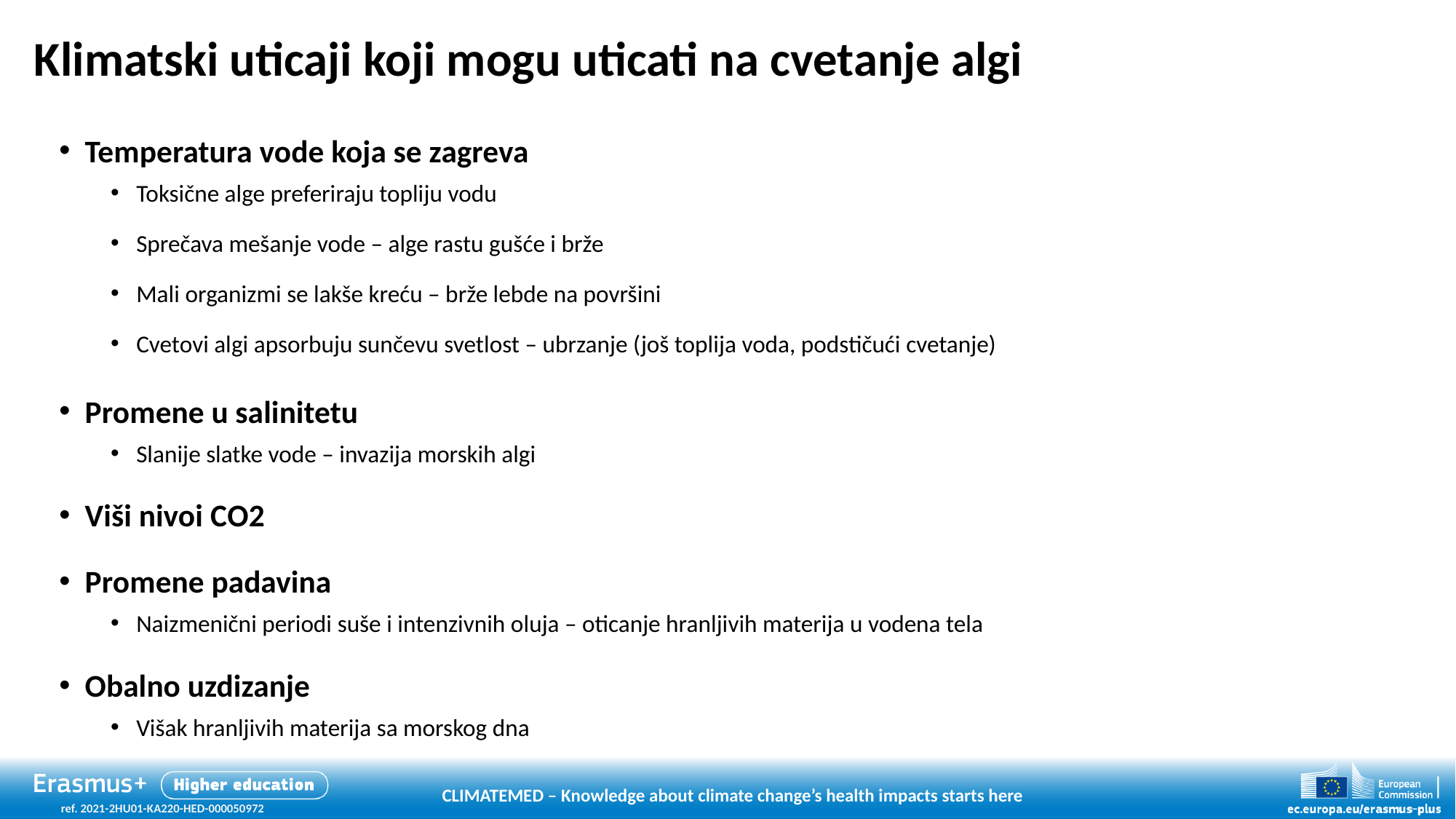

# Klimatski uticaji koji mogu uticati na cvetanje algi
Temperatura vode koja se zagreva
Toksične alge preferiraju topliju vodu
Sprečava mešanje vode – alge rastu gušće i brže
Mali organizmi se lakše kreću – brže lebde na površini
Cvetovi algi apsorbuju sunčevu svetlost – ubrzanje (još toplija voda, podstičući cvetanje)
Promene u salinitetu
Slanije slatke vode – invazija morskih algi
Viši nivoi СО2
Promene padavina
Naizmenični periodi suše i intenzivnih oluja – oticanje hranljivih materija u vodena tela
Obalno uzdizanje
Višak hranljivih materija sa morskog dna